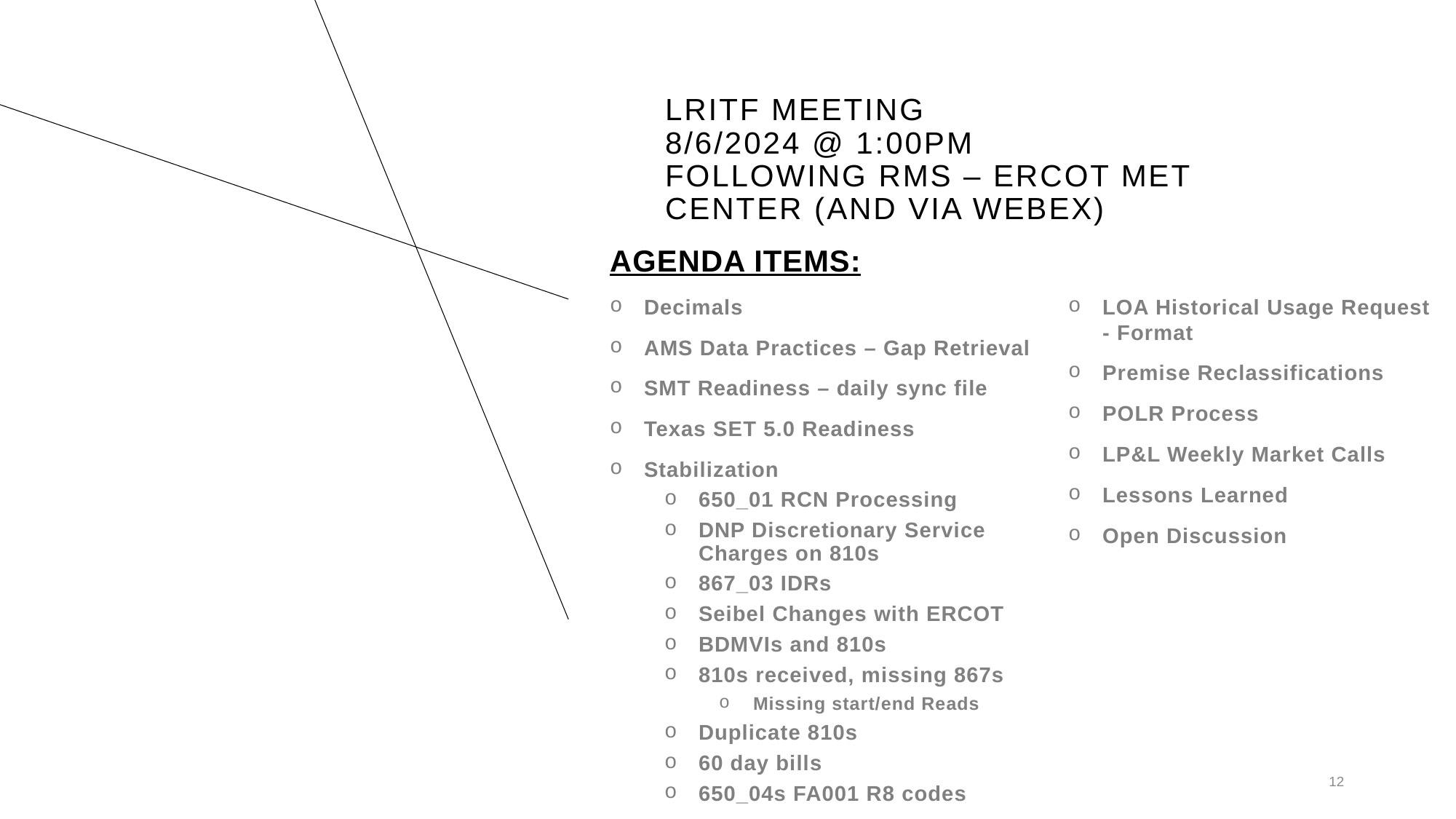

# Lritf meeting 8/6/2024 @ 1:00PM following RMS – ERCOT Met Center (and via Webex)
AGENDA ITEMS:
Decimals
AMS Data Practices – Gap Retrieval
SMT Readiness – daily sync file
Texas SET 5.0 Readiness
Stabilization
650_01 RCN Processing
DNP Discretionary Service Charges on 810s
867_03 IDRs
Seibel Changes with ERCOT
BDMVIs and 810s
810s received, missing 867s
Missing start/end Reads
Duplicate 810s
60 day bills
650_04s FA001 R8 codes

LOA Historical Usage Request - Format
Premise Reclassifications
POLR Process
LP&L Weekly Market Calls
Lessons Learned
Open Discussion

12